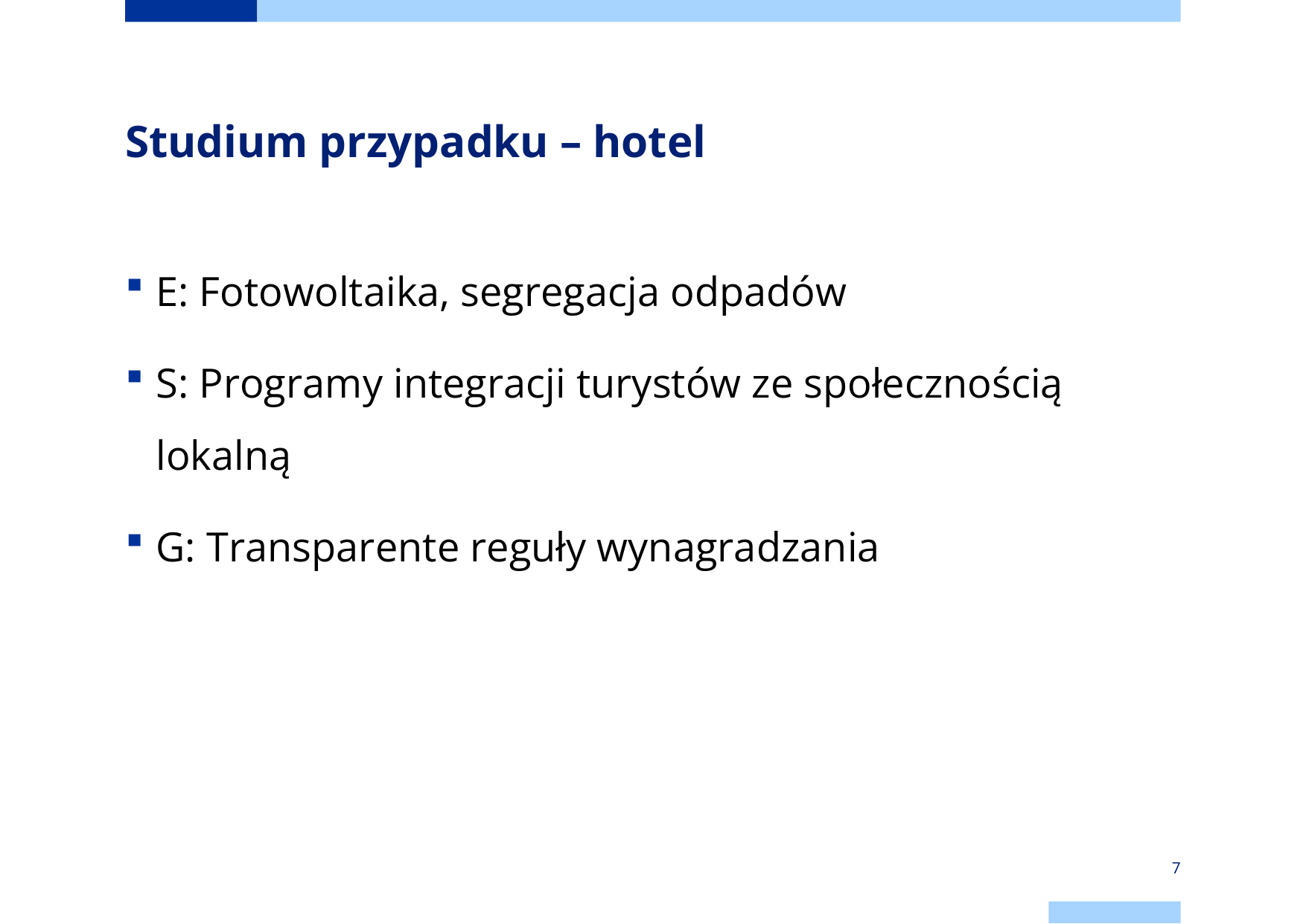

# Studium przypadku – hotel
E: Fotowoltaika, segregacja odpadów
S: Programy integracji turystów ze społecznością lokalną
G: Transparente reguły wynagradzania
7